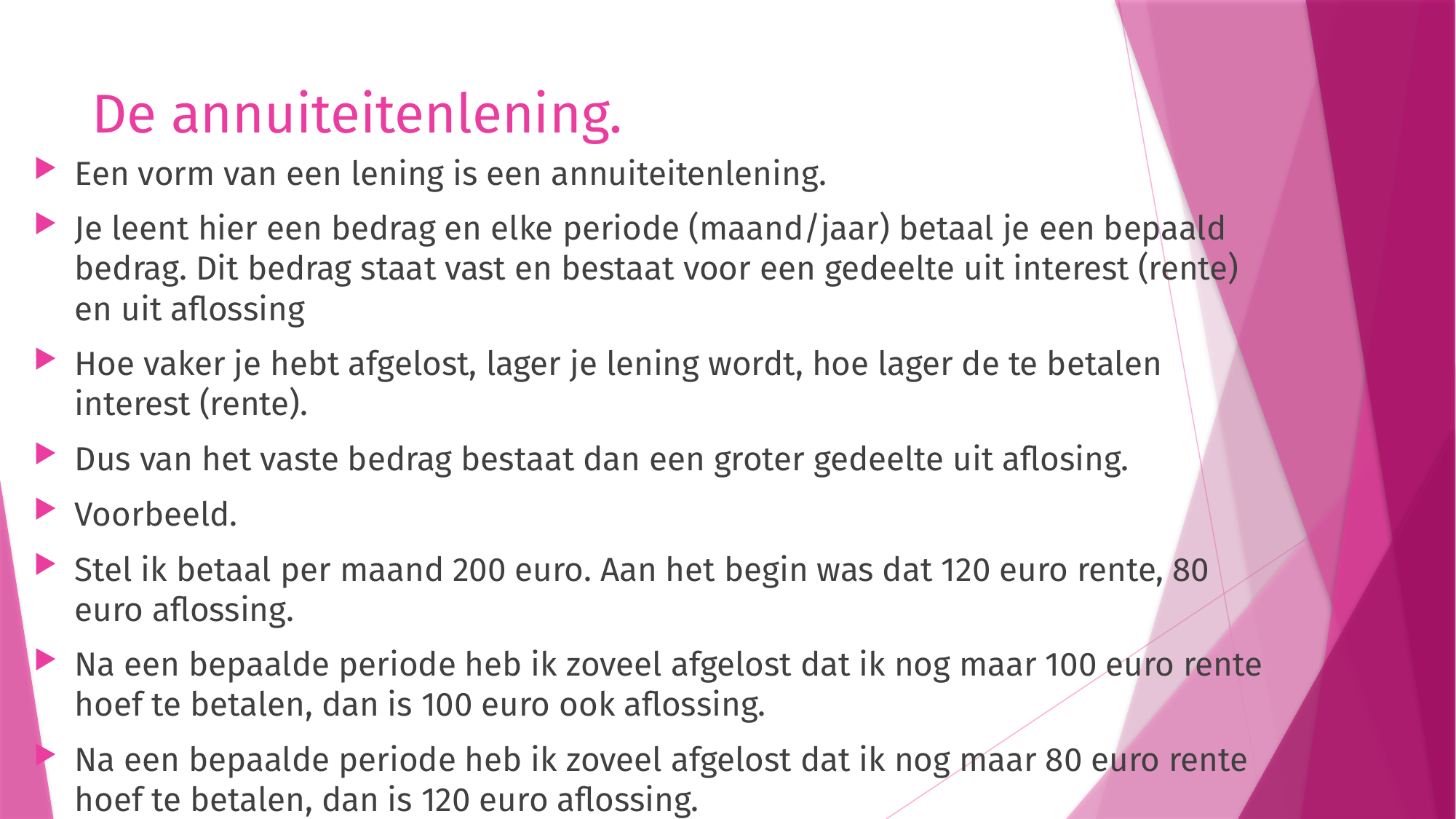

# De annuiteitenlening.
Een vorm van een lening is een annuiteitenlening.
Je leent hier een bedrag en elke periode (maand/jaar) betaal je een bepaald bedrag. Dit bedrag staat vast en bestaat voor een gedeelte uit interest (rente) en uit aflossing
Hoe vaker je hebt afgelost, lager je lening wordt, hoe lager de te betalen interest (rente).
Dus van het vaste bedrag bestaat dan een groter gedeelte uit aflosing.
Voorbeeld.
Stel ik betaal per maand 200 euro. Aan het begin was dat 120 euro rente, 80 euro aflossing.
Na een bepaalde periode heb ik zoveel afgelost dat ik nog maar 100 euro rente hoef te betalen, dan is 100 euro ook aflossing.
Na een bepaalde periode heb ik zoveel afgelost dat ik nog maar 80 euro rente hoef te betalen, dan is 120 euro aflossing.